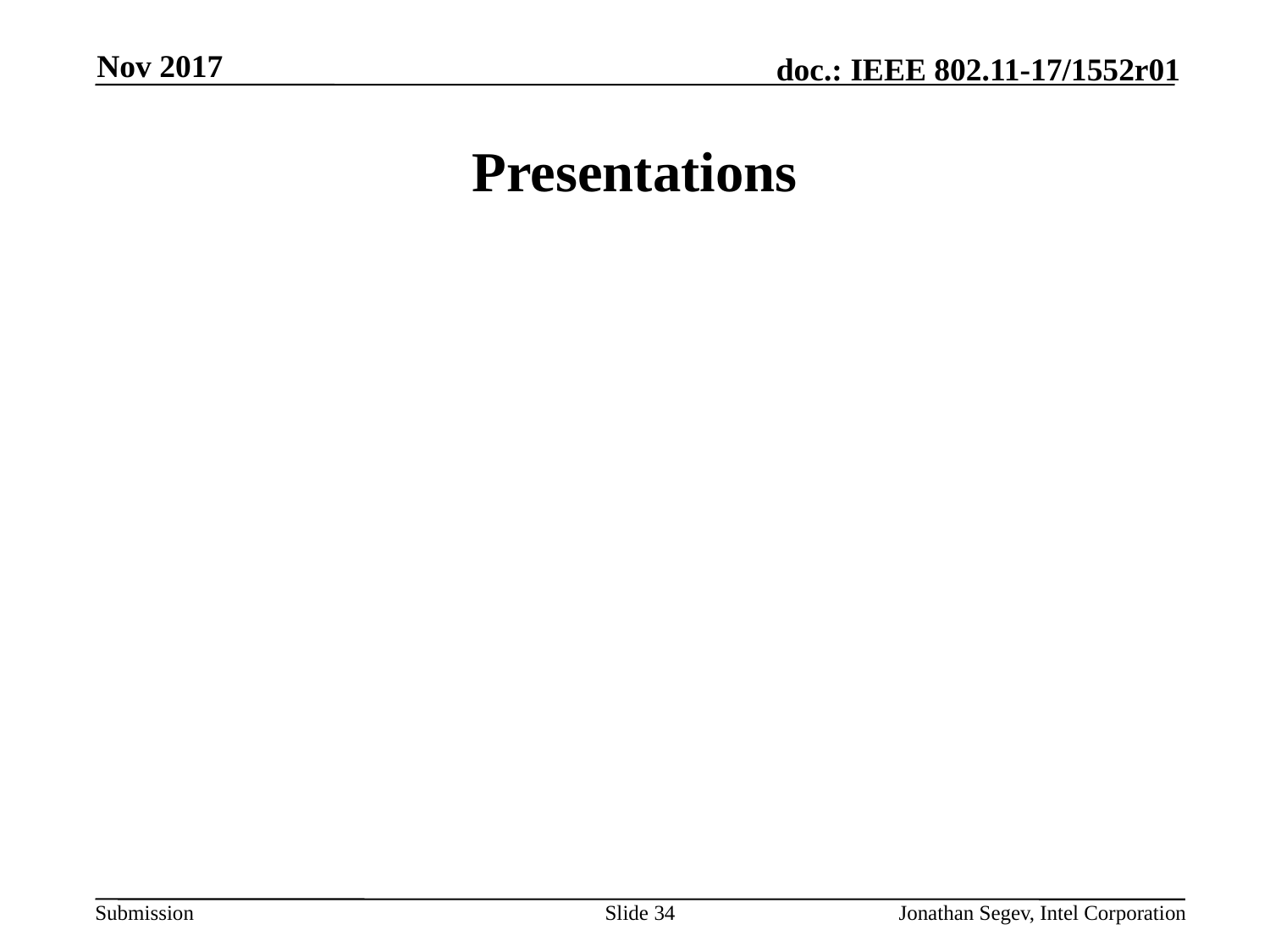

Nov 2017
# Presentations

Slide 34
Jonathan Segev, Intel Corporation